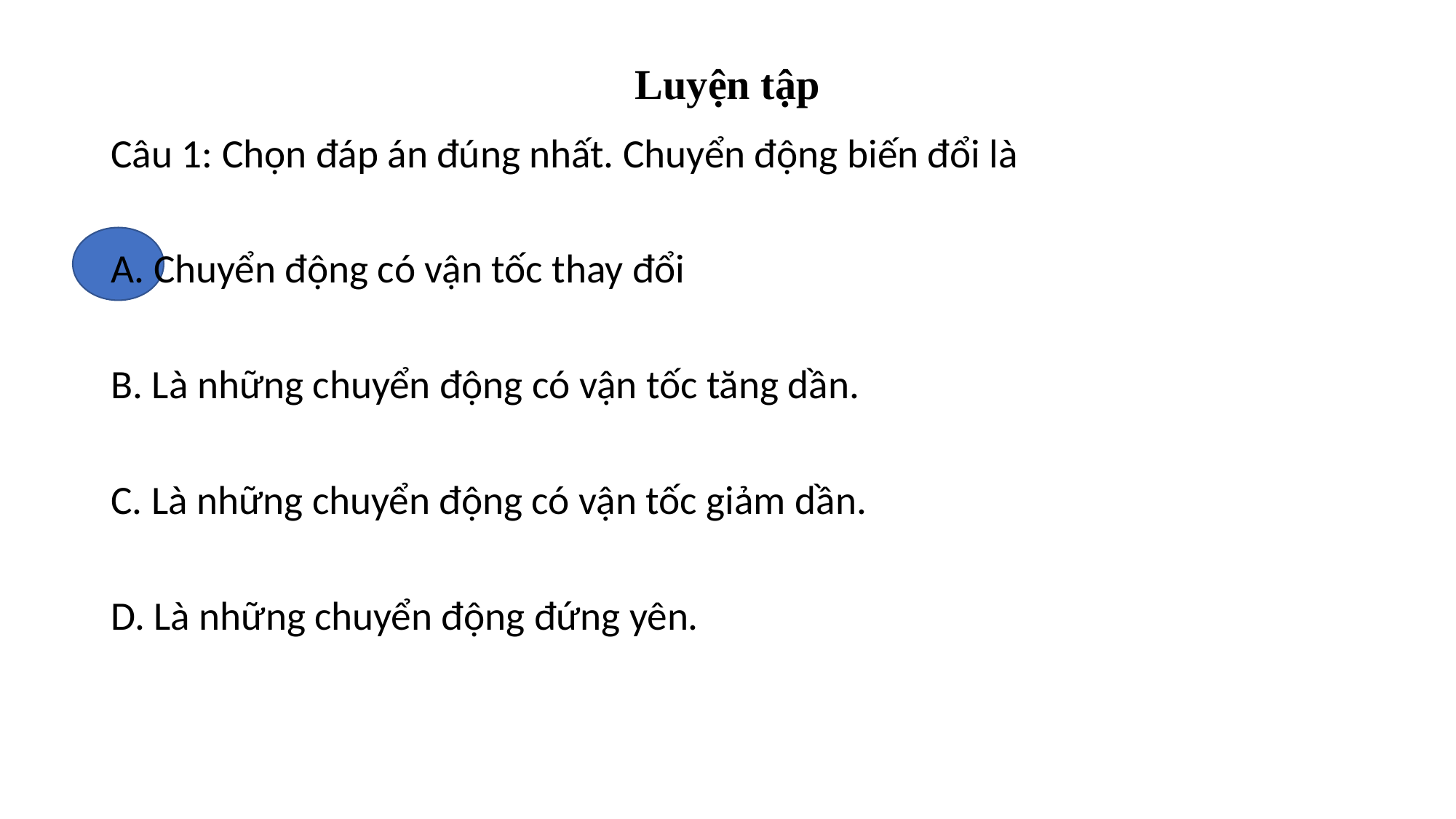

# Luyện tập
Câu 1: Chọn đáp án đúng nhất. Chuyển động biến đổi là

A. Chuyển động có vận tốc thay đổi

B. Là những chuyển động có vận tốc tăng dần.

C. Là những chuyển động có vận tốc giảm dần.

D. Là những chuyển động đứng yên.